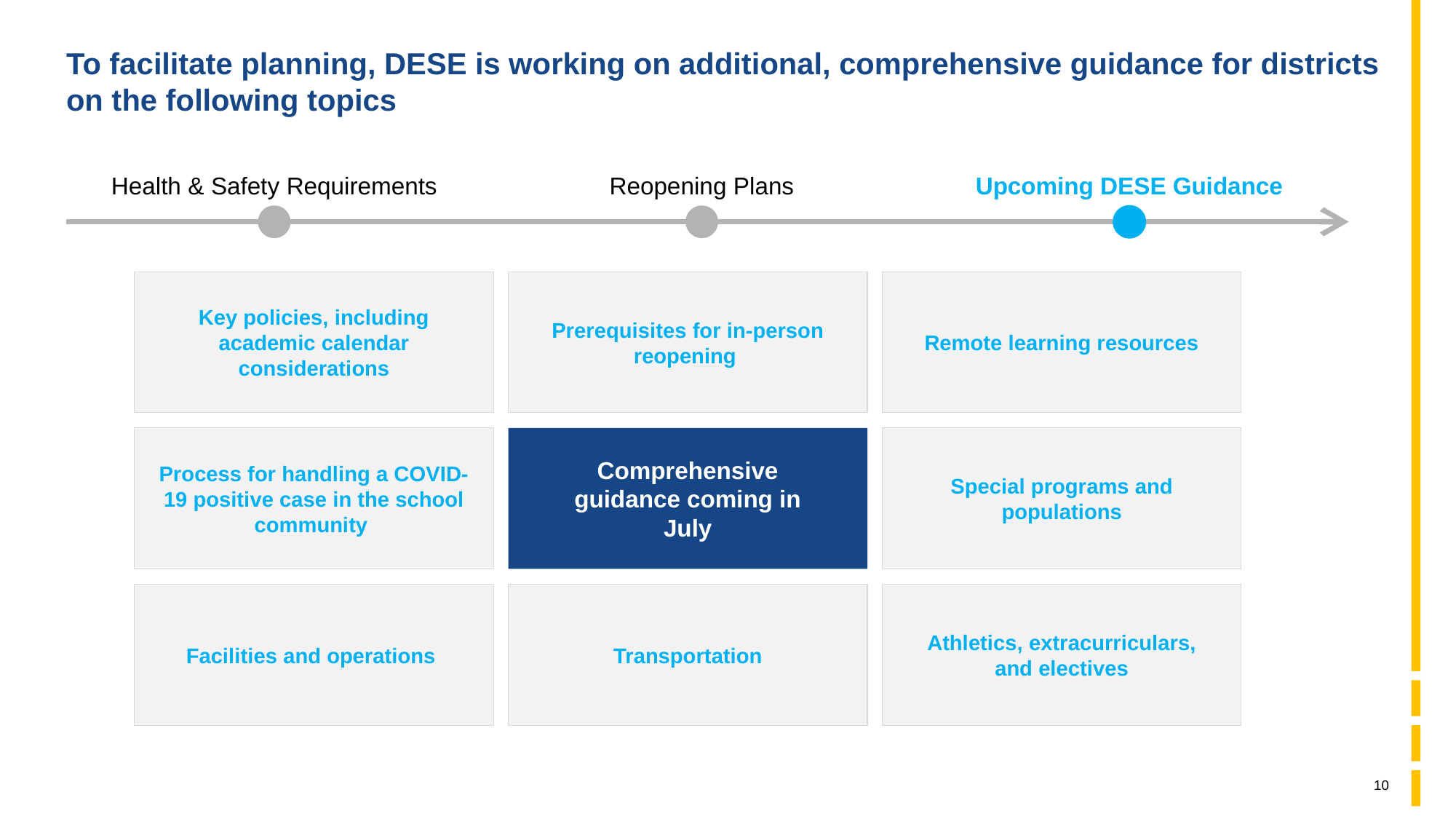

# To facilitate planning, DESE is working on additional, comprehensive guidance for districts on the following topics
Health & Safety Requirements
Reopening Plans
Upcoming DESE Guidance

Key policies, including academic calendar considerations
Prerequisites for in-person reopening
Remote learning resources

Comprehensive guidance coming in July
Process for handling a COVID-19 positive case in the school community
Special programs and populations

Athletics, extracurriculars, and electives
Facilities and operations
Transportation